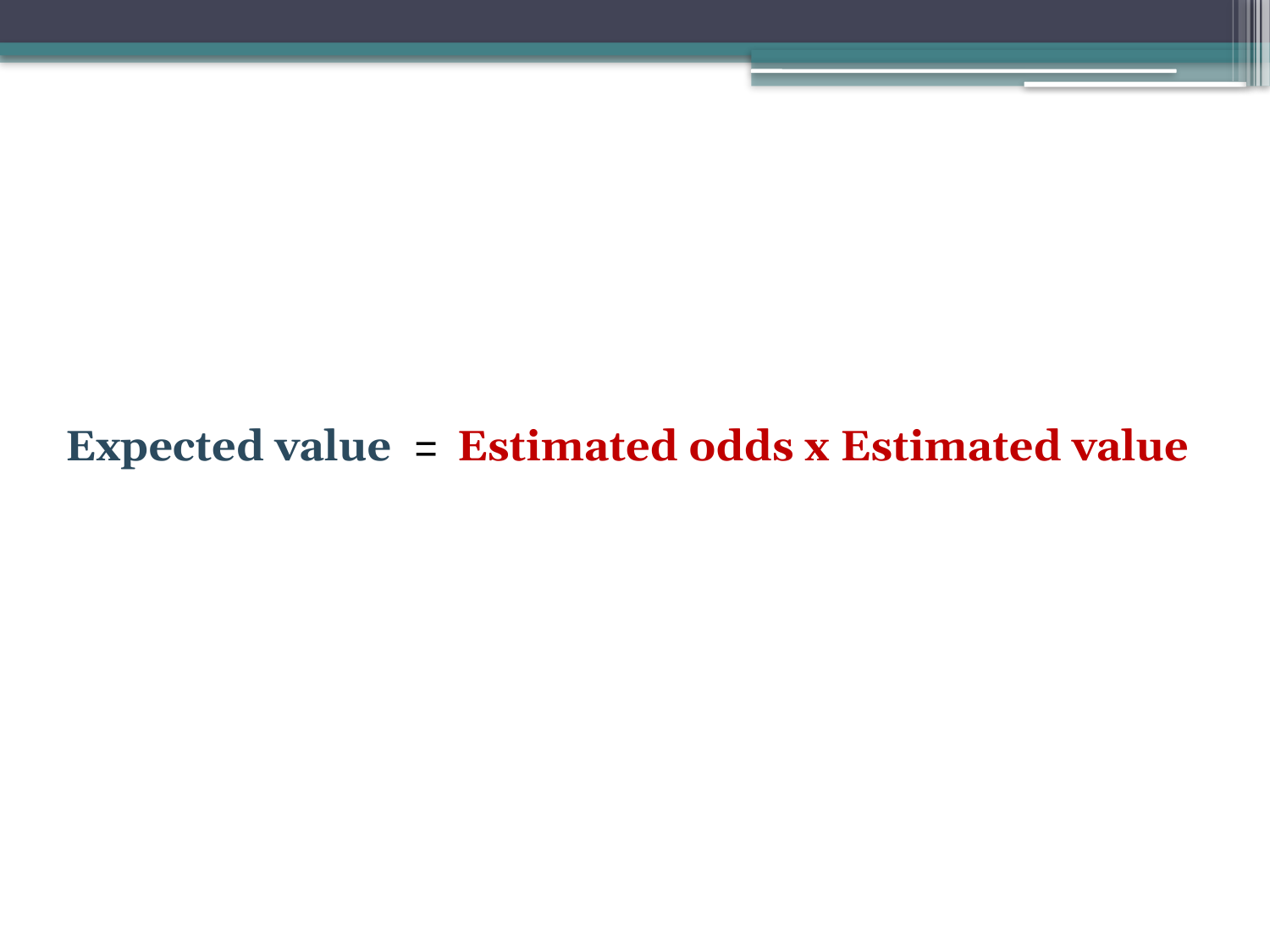

Expected value  =
Estimated odds x Estimated value